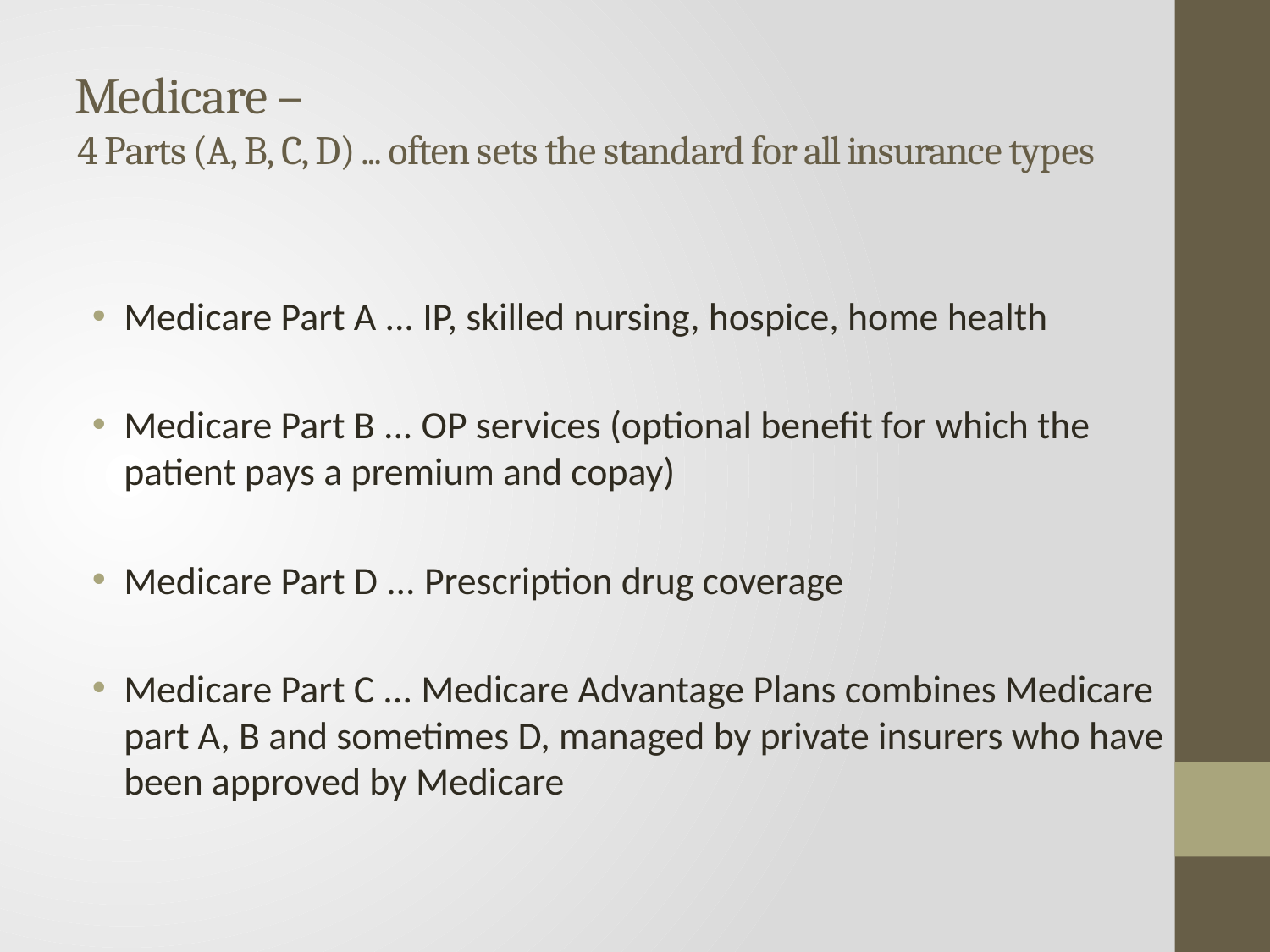

# Medicare – 4 Parts (A, B, C, D) ... often sets the standard for all insurance types
Medicare Part A ... IP, skilled nursing, hospice, home health

Medicare Part B ... OP services (optional benefit for which the patient pays a premium and copay)

Medicare Part D ... Prescription drug coverage

Medicare Part C ... Medicare Advantage Plans combines Medicare part A, B and sometimes D, managed by private insurers who have been approved by Medicare